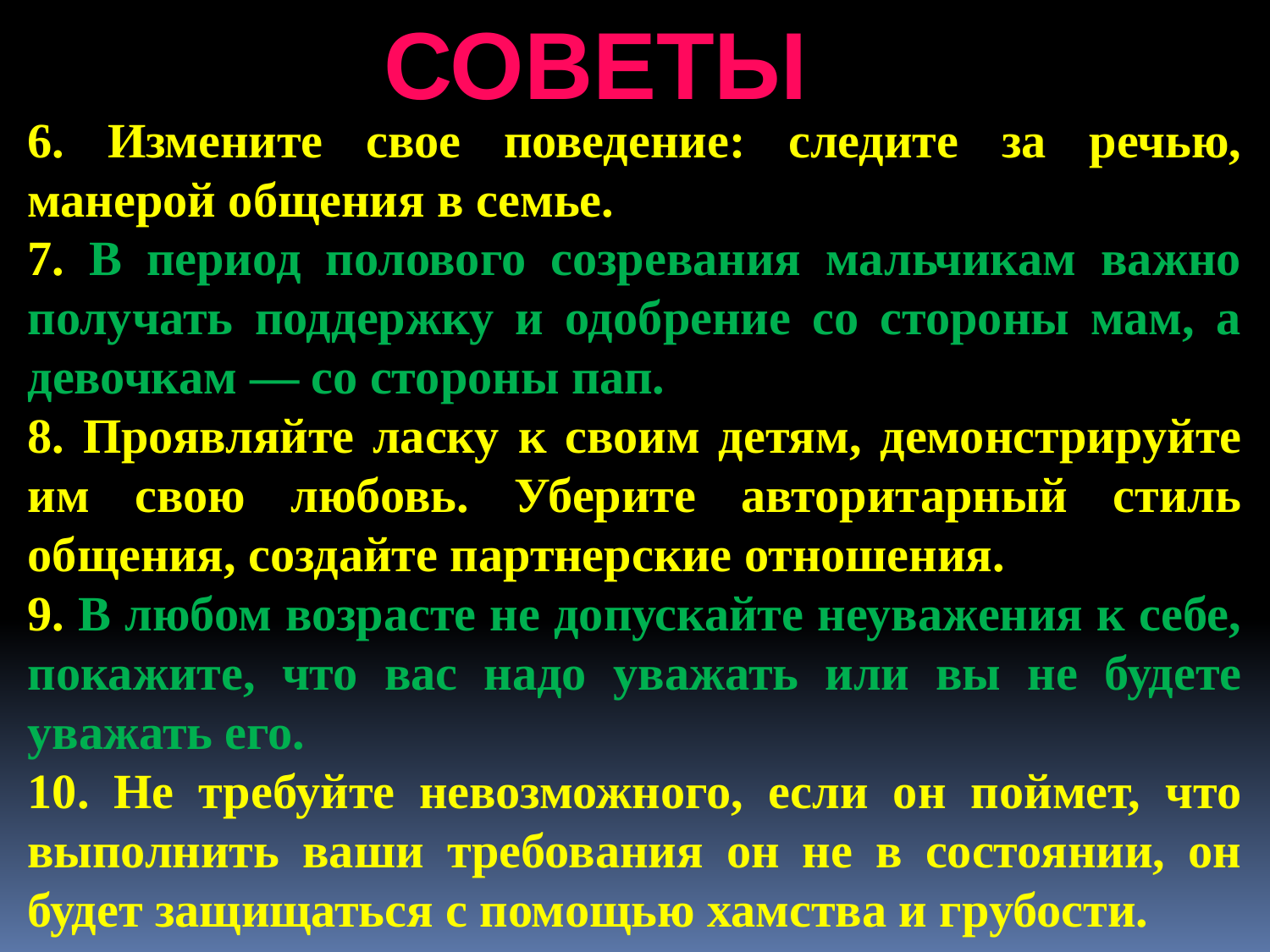

СОВЕТЫ
6. Измените свое поведение: следите за речью, манерой общения в семье.
7. В период полового созревания мальчикам важно получать поддержку и одобрение со стороны мам, а девочкам — со стороны пап.
8. Проявляйте ласку к своим детям, демонстрируйте им свою любовь. Уберите авторитарный стиль общения, создайте партнерские отношения.
9. В любом возрасте не допускайте неуважения к себе, покажите, что вас надо уважать или вы не будете уважать его.
10. Не требуйте невозможного, если он поймет, что выполнить ваши требования он не в состоянии, он будет защищаться с помощью хамства и грубости.